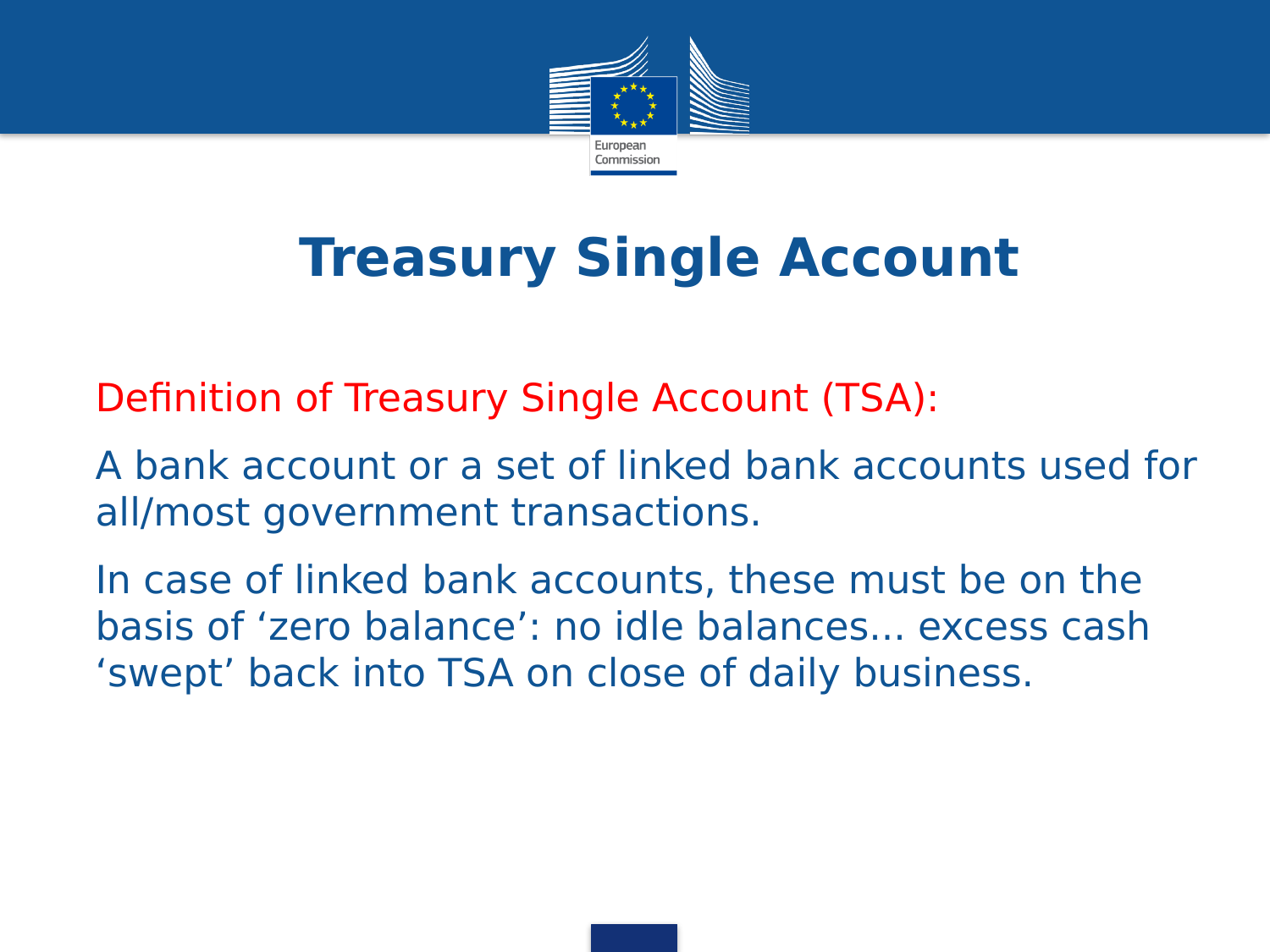

# Treasury Single Account
Definition of Treasury Single Account (TSA):
A bank account or a set of linked bank accounts used for all/most government transactions.
In case of linked bank accounts, these must be on the basis of ‘zero balance’: no idle balances... excess cash ‘swept’ back into TSA on close of daily business.